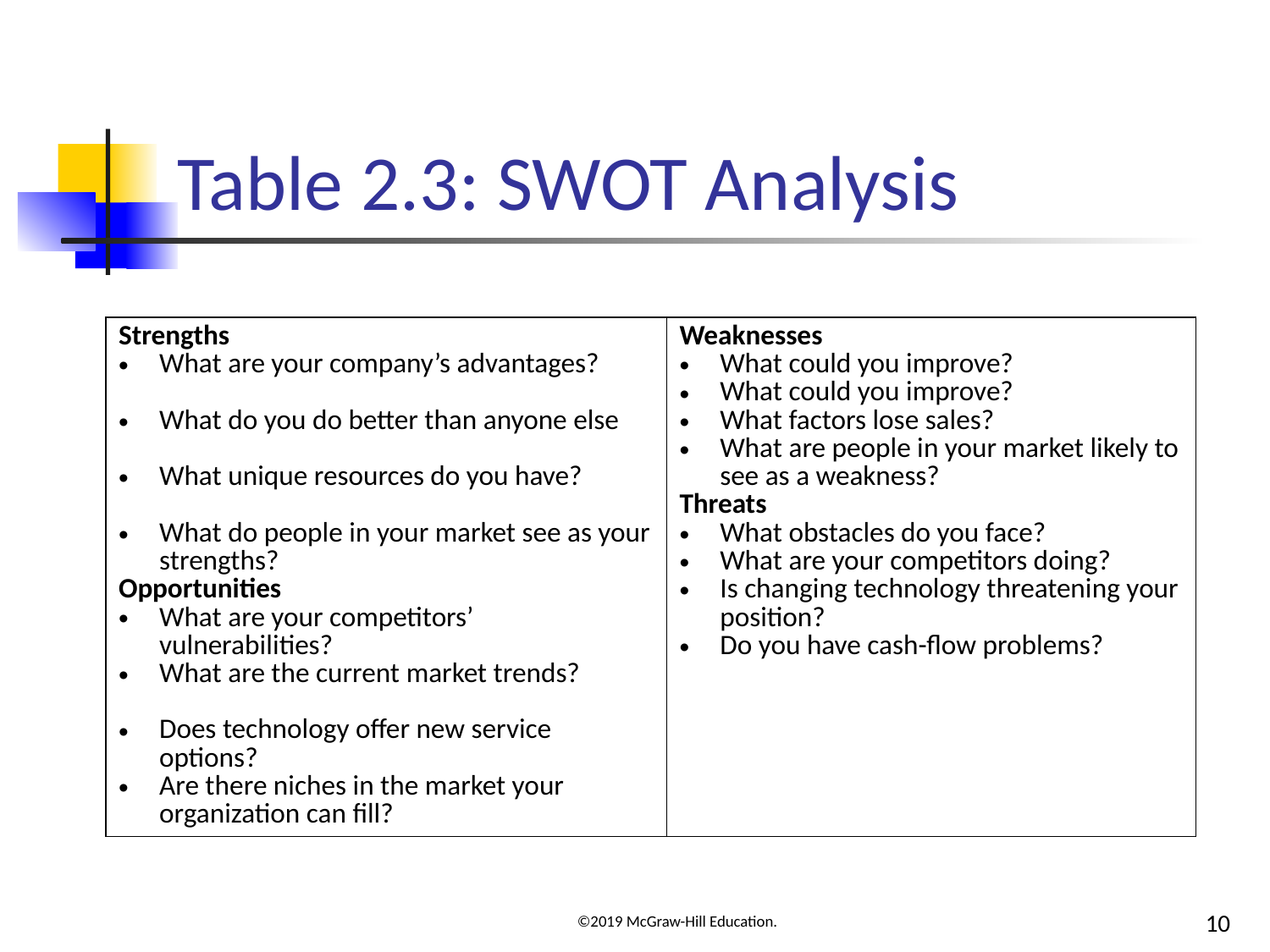

# Table 2.3: SWOT Analysis
| Strengths What are your company’s advantages? What do you do better than anyone else What unique resources do you have? What do people in your market see as your strengths? Opportunities What are your competitors’ vulnerabilities? What are the current market trends? Does technology offer new service options? Are there niches in the market your organization can fill? | Weaknesses What could you improve? What could you improve? What factors lose sales? What are people in your market likely to see as a weakness? Threats What obstacles do you face? What are your competitors doing? Is changing technology threatening your position? Do you have cash-flow problems? |
| --- | --- |